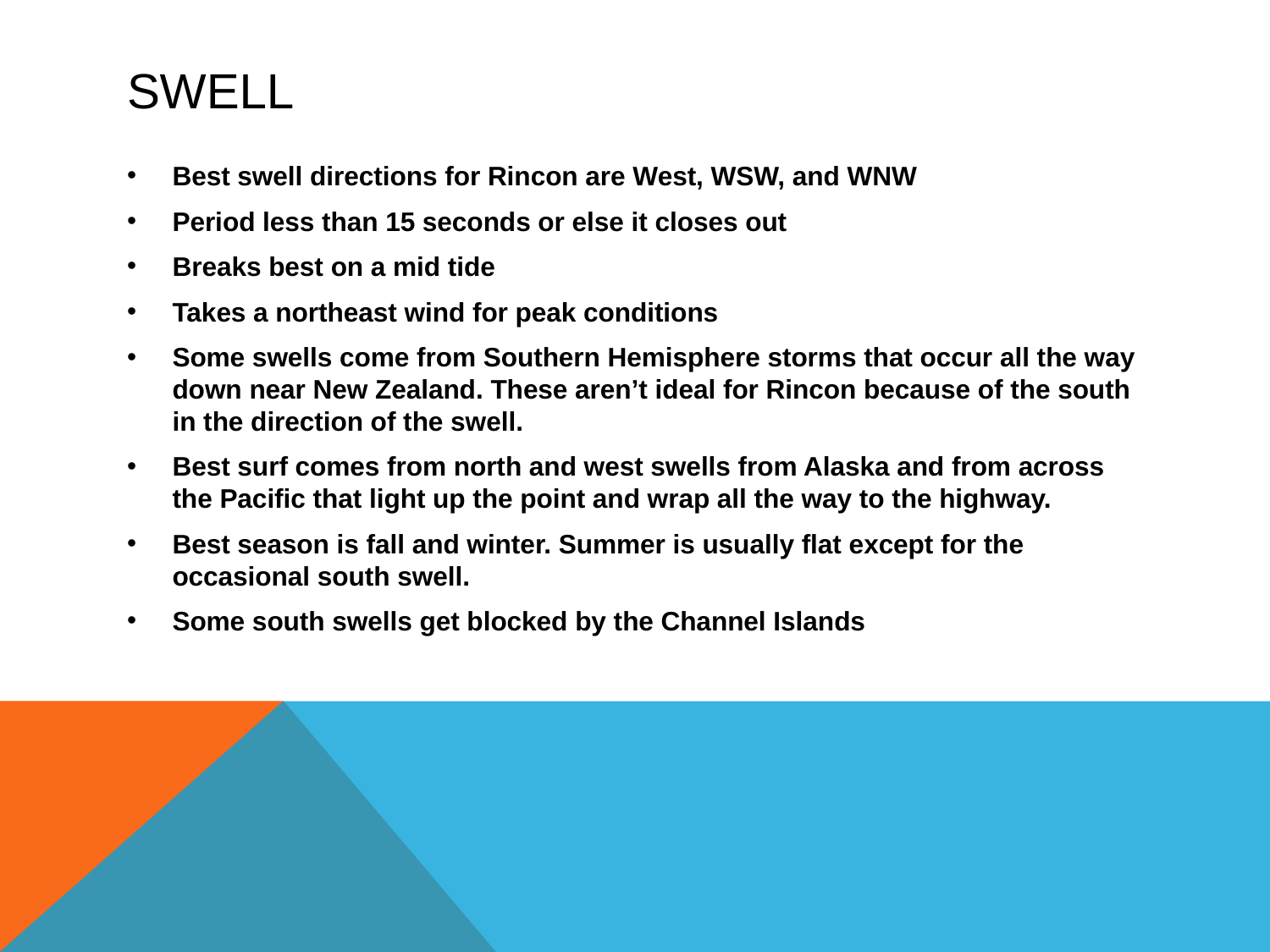

# Swell
Best swell directions for Rincon are West, WSW, and WNW
Period less than 15 seconds or else it closes out
Breaks best on a mid tide
Takes a northeast wind for peak conditions
Some swells come from Southern Hemisphere storms that occur all the way down near New Zealand. These aren’t ideal for Rincon because of the south in the direction of the swell.
Best surf comes from north and west swells from Alaska and from across the Pacific that light up the point and wrap all the way to the highway.
Best season is fall and winter. Summer is usually flat except for the occasional south swell.
Some south swells get blocked by the Channel Islands